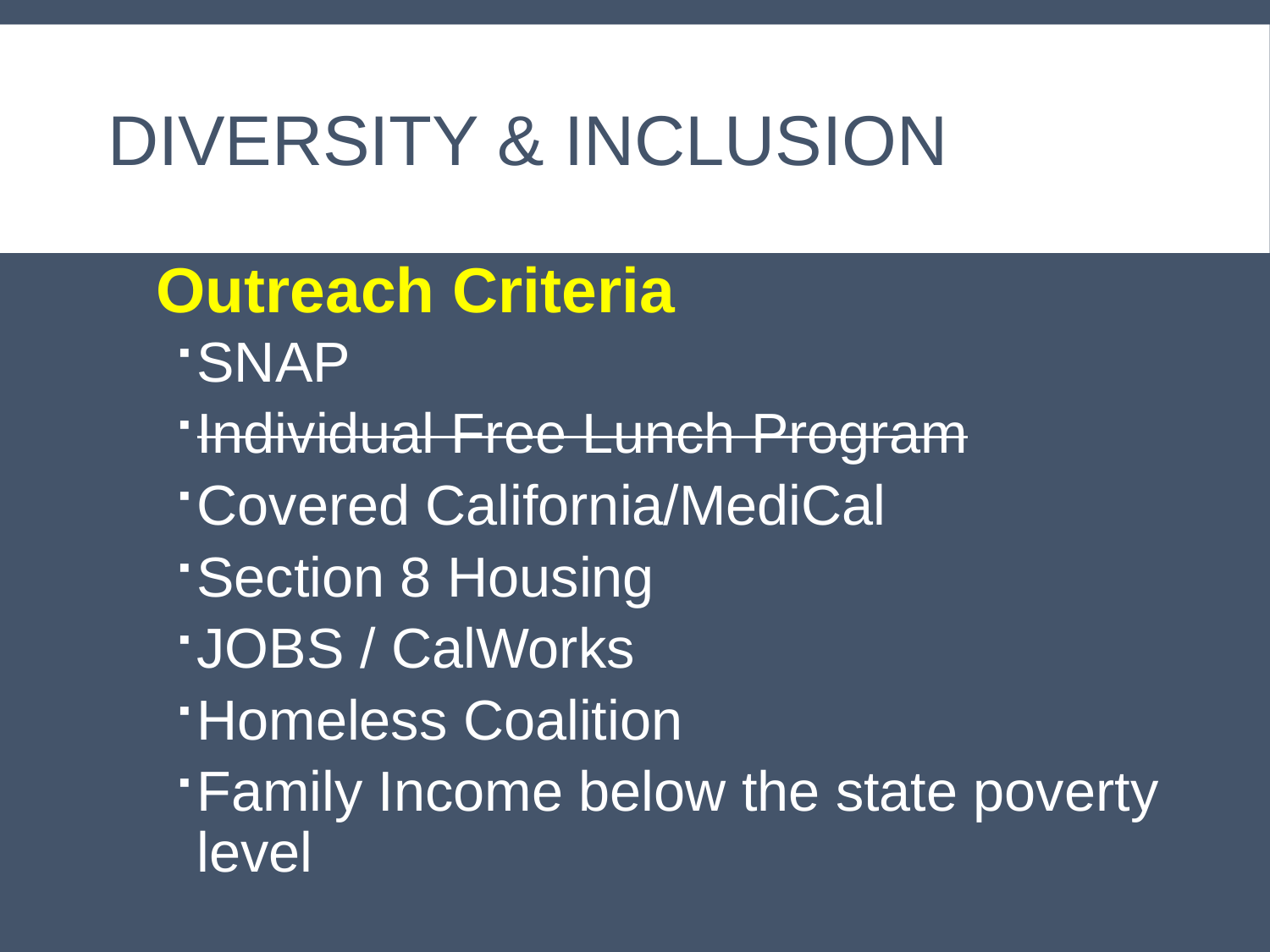

# Diversity & Inclusion
Outreach Criteria
SNAP
Individual Free Lunch Program
Covered California/MediCal
Section 8 Housing
JOBS / CalWorks
Homeless Coalition
Family Income below the state poverty level